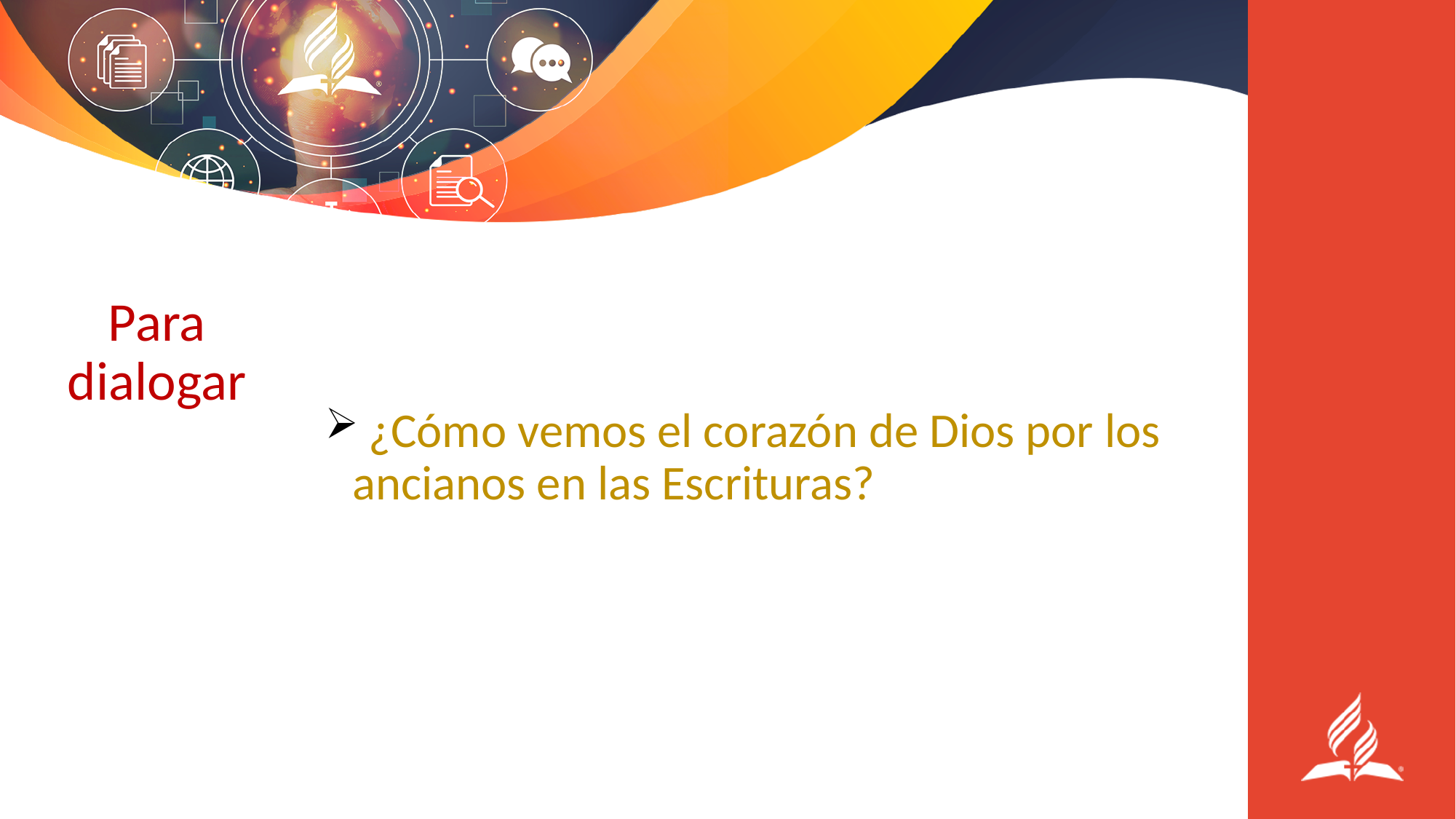

# Para dialogar

 ¿Cómo vemos el corazón de Dios por los ancianos en las Escrituras?